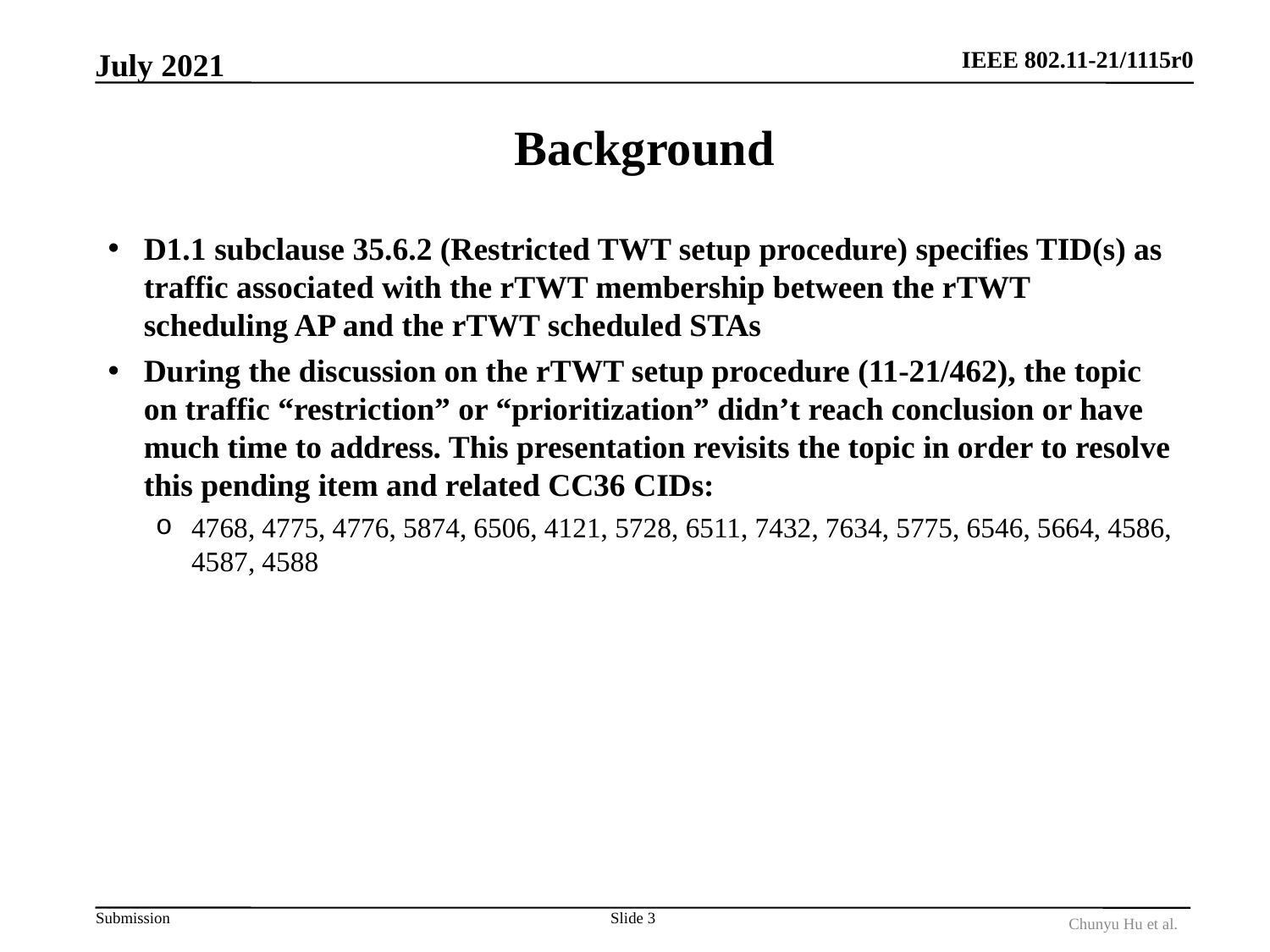

July 2021
# Background
D1.1 subclause 35.6.2 (Restricted TWT setup procedure) specifies TID(s) as traffic associated with the rTWT membership between the rTWT scheduling AP and the rTWT scheduled STAs
During the discussion on the rTWT setup procedure (11-21/462), the topic on traffic “restriction” or “prioritization” didn’t reach conclusion or have much time to address. This presentation revisits the topic in order to resolve this pending item and related CC36 CIDs:
4768, 4775, 4776, 5874, 6506, 4121, 5728, 6511, 7432, 7634, 5775, 6546, 5664, 4586, 4587, 4588

Slide 3
Chunyu Hu et al.